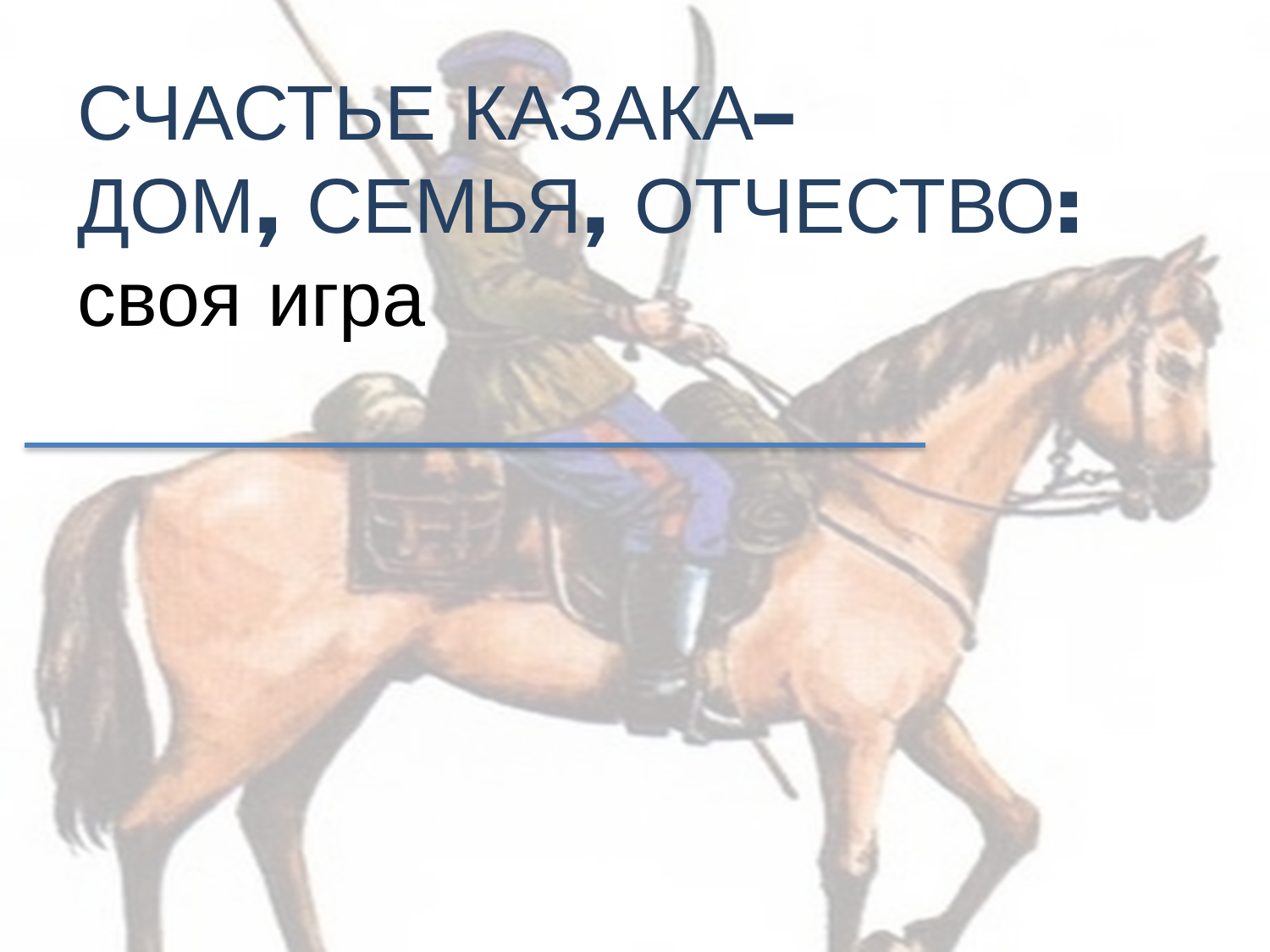

СЧАСТЬЕ КАЗАКА–
ДОМ, СЕМЬЯ, ОТЧЕСТВО:
своя игра